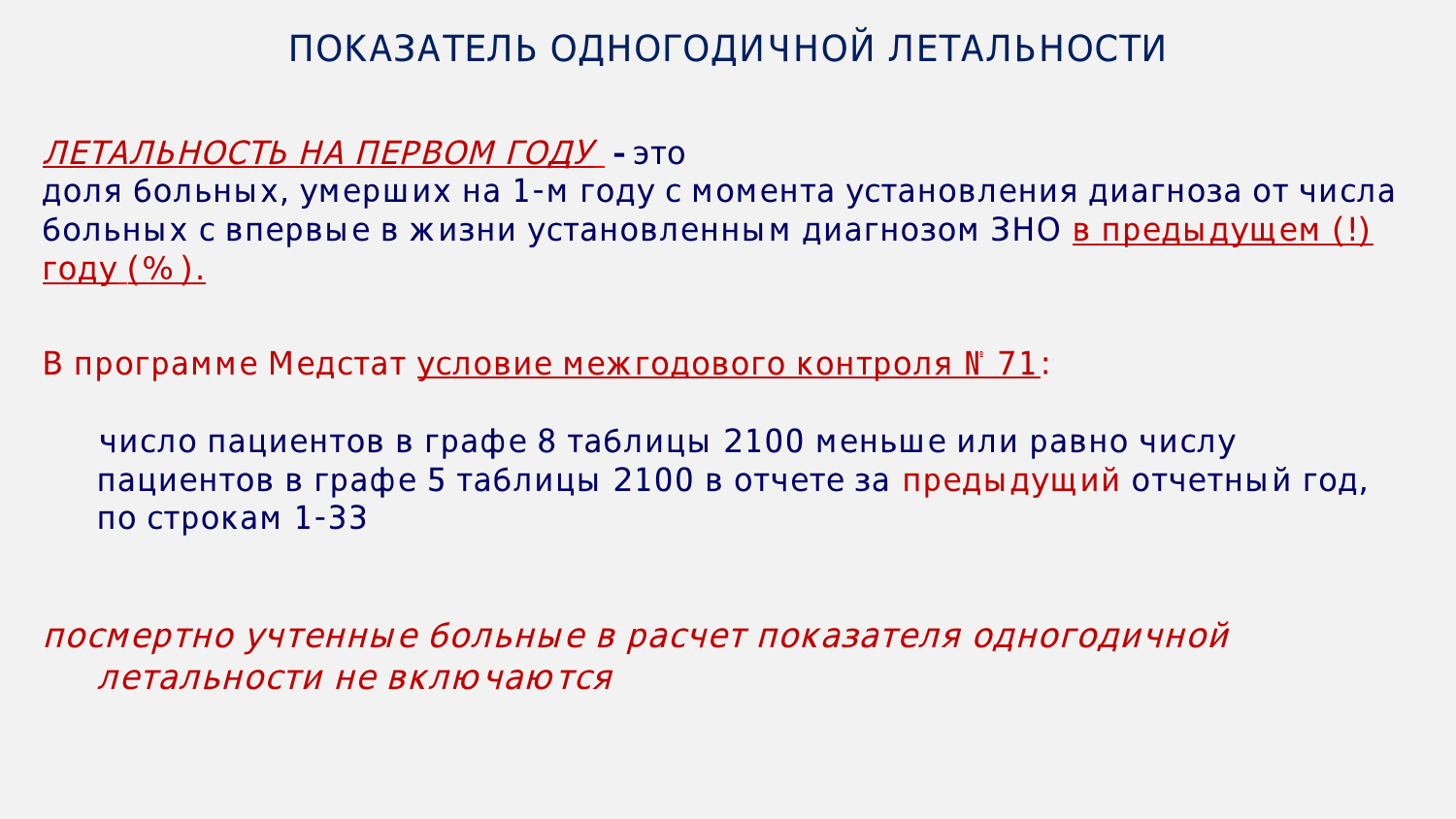

# ПОКАЗАТЕЛЬ ОДНОГОДИЧНОЙ ЛЕТАЛЬНОСТИ
ЛЕТАЛЬНОСТЬ НА ПЕРВОМ ГОДУ  − это
доля больных, умерших на 1-м году с момента установления диагноза от числа больных с впервые в жизни установленным диагнозом ЗНО в предыдущем (!) году (%).

В программе Медстат условие межгодового контроля № 71:

      число пациентов в графе 8 таблицы 2100 меньше или равно числу пациентов в графе 5 таблицы 2100 в отчете за предыдущий отчетный год, по строкам 1-33

посмертно учтенные больные в расчет показателя одногодичной летальности не включаются